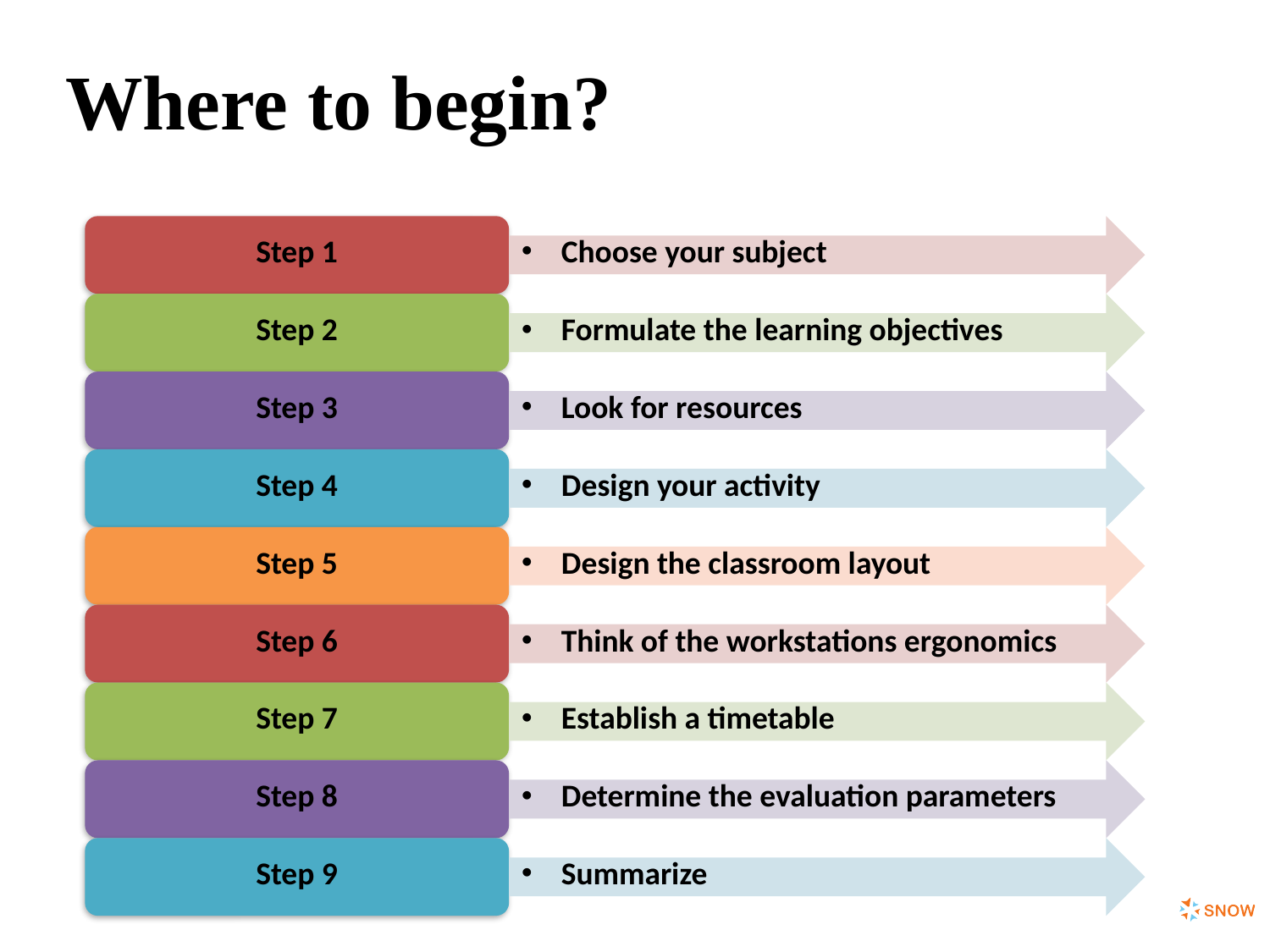

Where to begin?
Step 1
Choose your subject
Step 2
Formulate the learning objectives
Step 3
Look for resources
Step 4
Step 5
Step 6
Step 7
Step 9
Design the classroom layout
Think of the workstations ergonomics
Step 8
Establish a timetable
Determine the evaluation parameters
Design your activity
Summarize